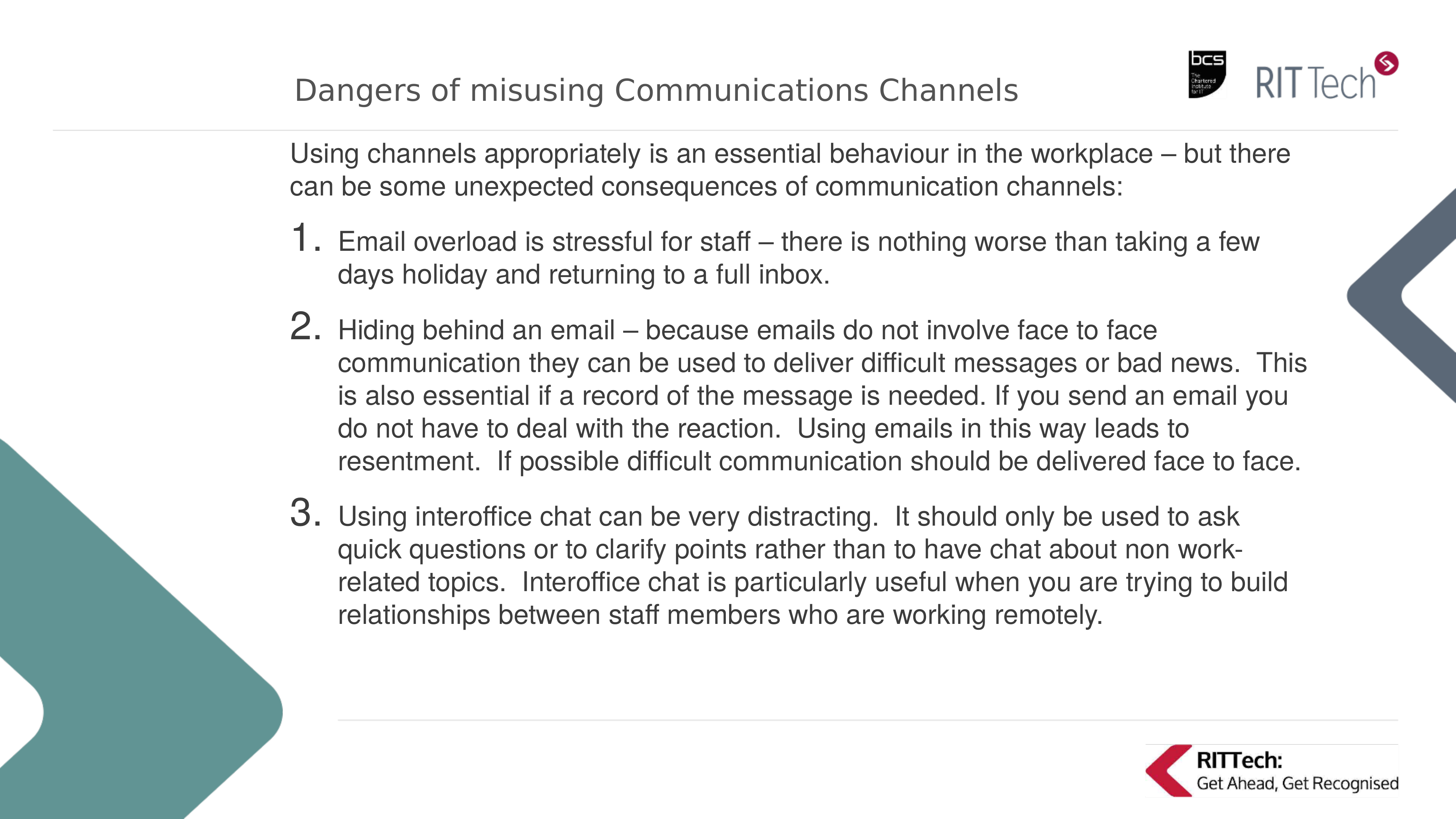

# Dangers of misusing Communications Channels
Using channels appropriately is an essential behaviour in the workplace – but there can be some unexpected consequences of communication channels:
Email overload is stressful for staff – there is nothing worse than taking a few days holiday and returning to a full inbox.
Hiding behind an email – because emails do not involve face to face communication they can be used to deliver difficult messages or bad news.  This is also essential if a record of the message is needed. If you send an email you do not have to deal with the reaction.  Using emails in this way leads to resentment.  If possible difficult communication should be delivered face to face.
Using interoffice chat can be very distracting.  It should only be used to ask quick questions or to clarify points rather than to have chat about non work-related topics.  Interoffice chat is particularly useful when you are trying to build relationships between staff members who are working remotely.